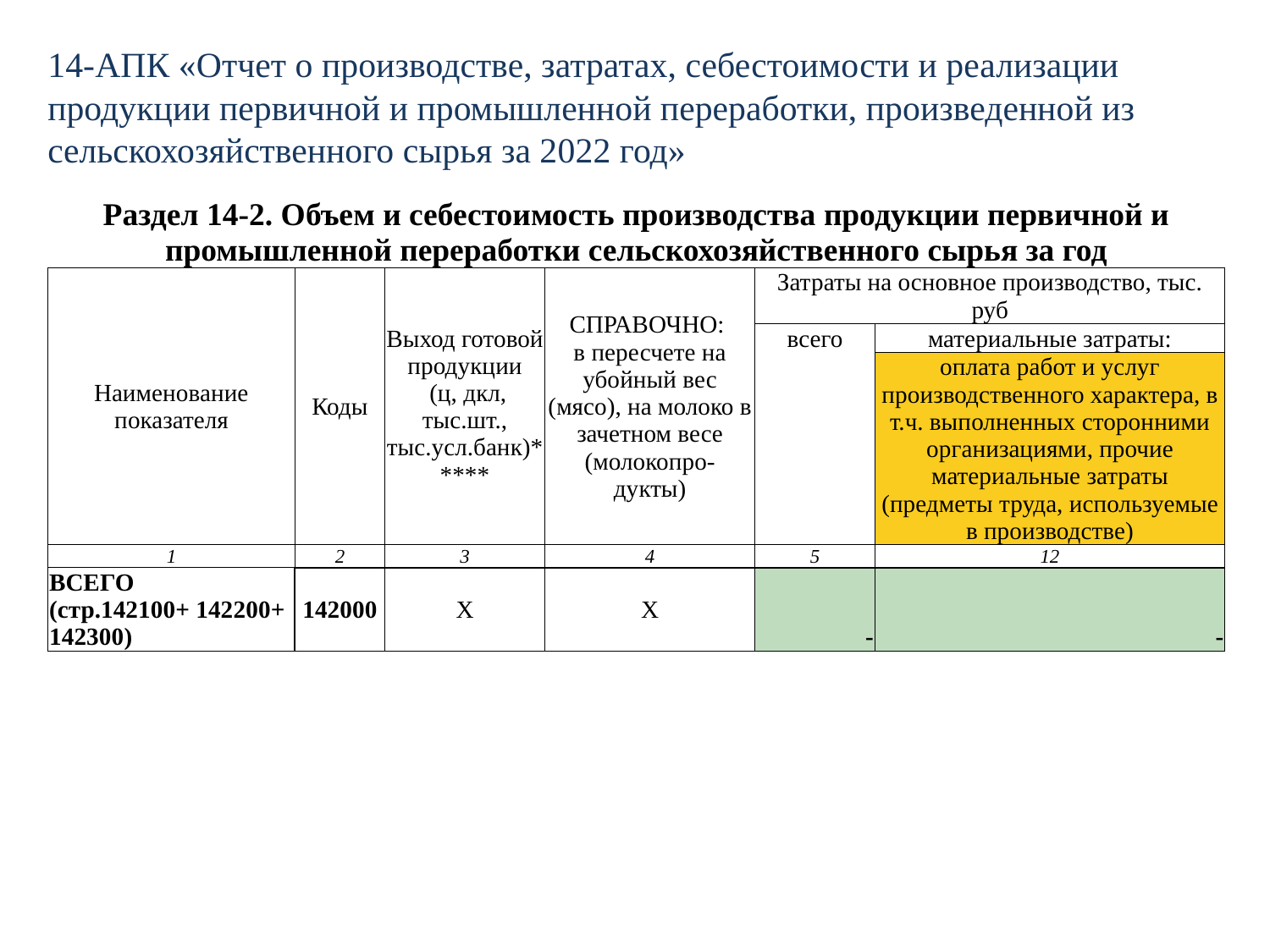

14-АПК «Отчет о производстве, затратах, себестоимости и реализации продукции первичной и промышленной переработки, произведенной из сельскохозяйственного сырья за 2022 год»
| Раздел 14-2. Объем и себестоимость производства продукции первичной и промышленной переработки сельскохозяйственного сырья за год |  |  |  |  |  |
| --- | --- | --- | --- | --- | --- |
| Наименование показателя | Коды | Выход готовой продукции (ц, дкл, тыс.шт., тыс.усл.банк)\*\*\*\*\* | СПРАВОЧНО: в пересчете на убойный вес (мясо), на молоко в зачетном весе (молокопро- дукты) | Затраты на основное производство, тыс. руб |  |
|  |  |  |  | всего | материальные затраты: |
|  |  |  |  |  | оплата работ и услуг производственного характера, в т.ч. выполненных сторонними организациями, прочие материальные затраты (предметы труда, используемые в производстве) |
| 1 | 2 | 3 | 4 | 5 | 12 |
| ВСЕГО (стр.142100+ 142200+ 142300) | 142000 | Х | Х | - | - |